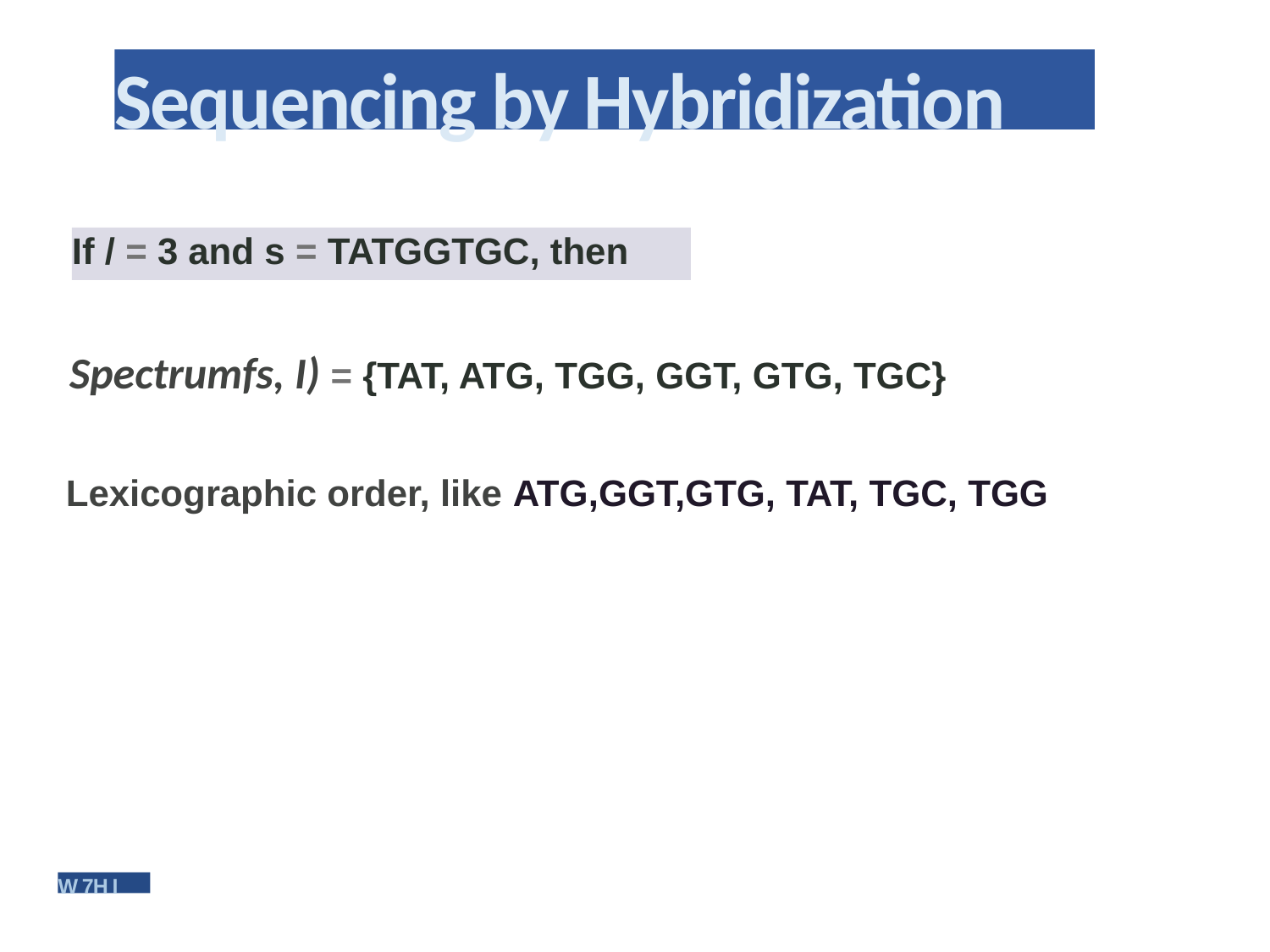

Sequencing by Hybridization
If / = 3 and s = TATGGTGC, then
Spectrumfs, I) = {TAT, ATG, TGG, GGT, GTG, TGC}
Lexicographic order, like ATG,GGT,GTG, TAT, TGC, TGG
W 7H I